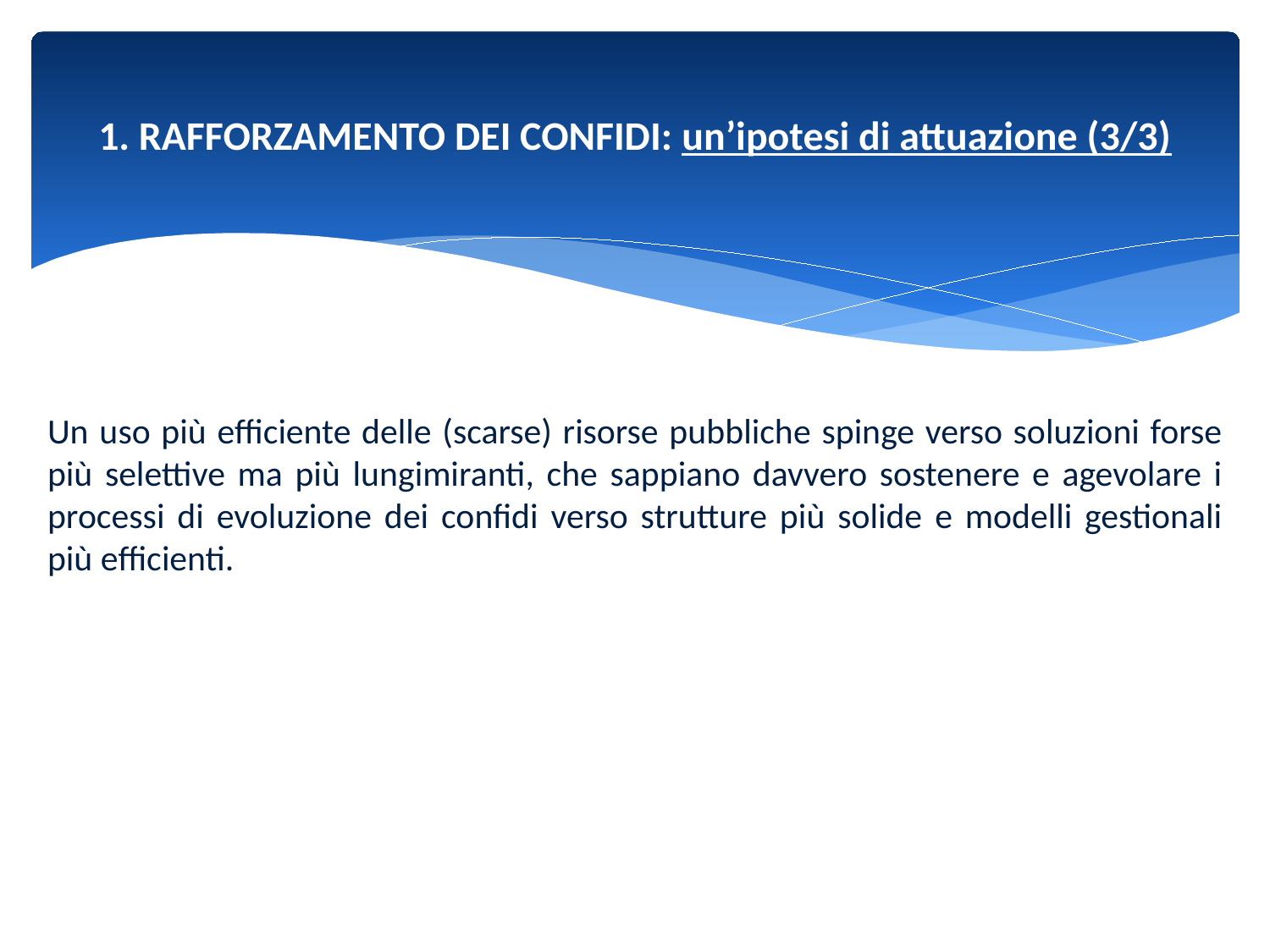

# 1. RAFFORZAMENTO DEI CONFIDI: un’ipotesi di attuazione (3/3)
Un uso più efficiente delle (scarse) risorse pubbliche spinge verso soluzioni forse più selettive ma più lungimiranti, che sappiano davvero sostenere e agevolare i processi di evoluzione dei confidi verso strutture più solide e modelli gestionali più efficienti.